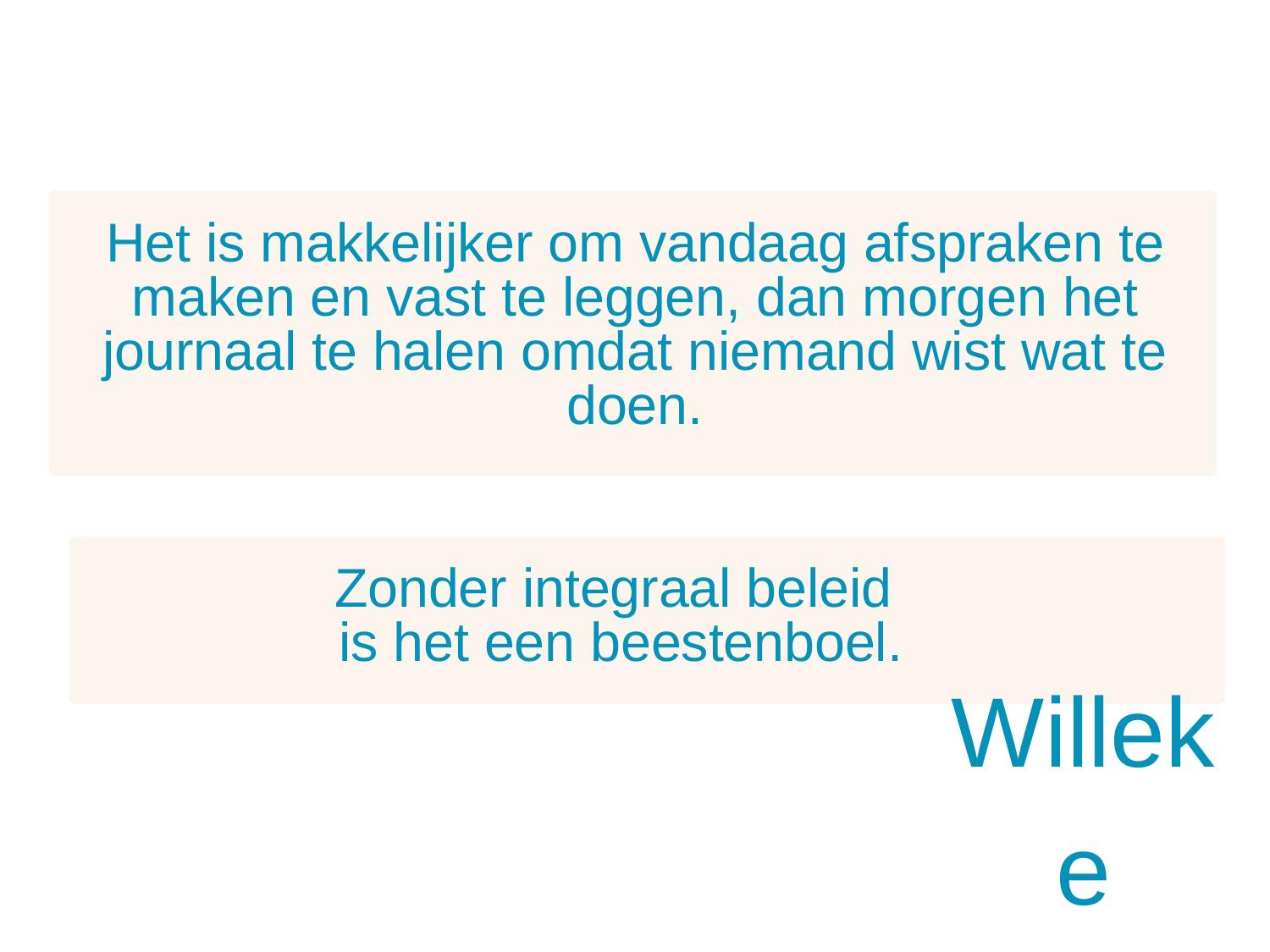

Het is makkelijker om vandaag afspraken te maken en vast te leggen, dan morgen het journaal te halen omdat niemand wist wat te doen.

Zonder integraal beleid
is het een beestenboel.
Willeke